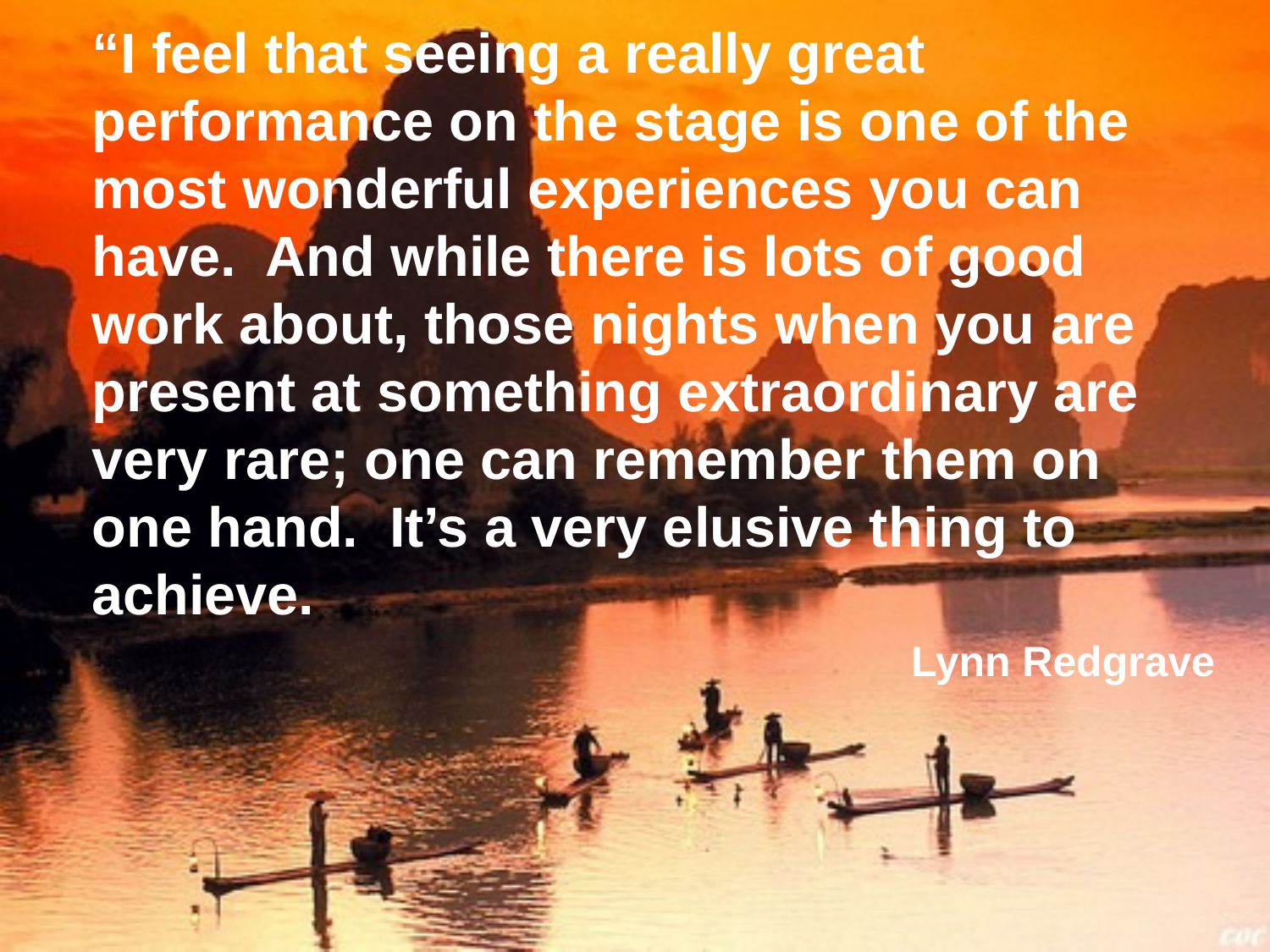

“I feel that seeing a really great performance on the stage is one of the most wonderful experiences you can have.  And while there is lots of good work about, those nights when you are present at something extraordinary are very rare; one can remember them on one hand.  It’s a very elusive thing to achieve.
Lynn Redgrave